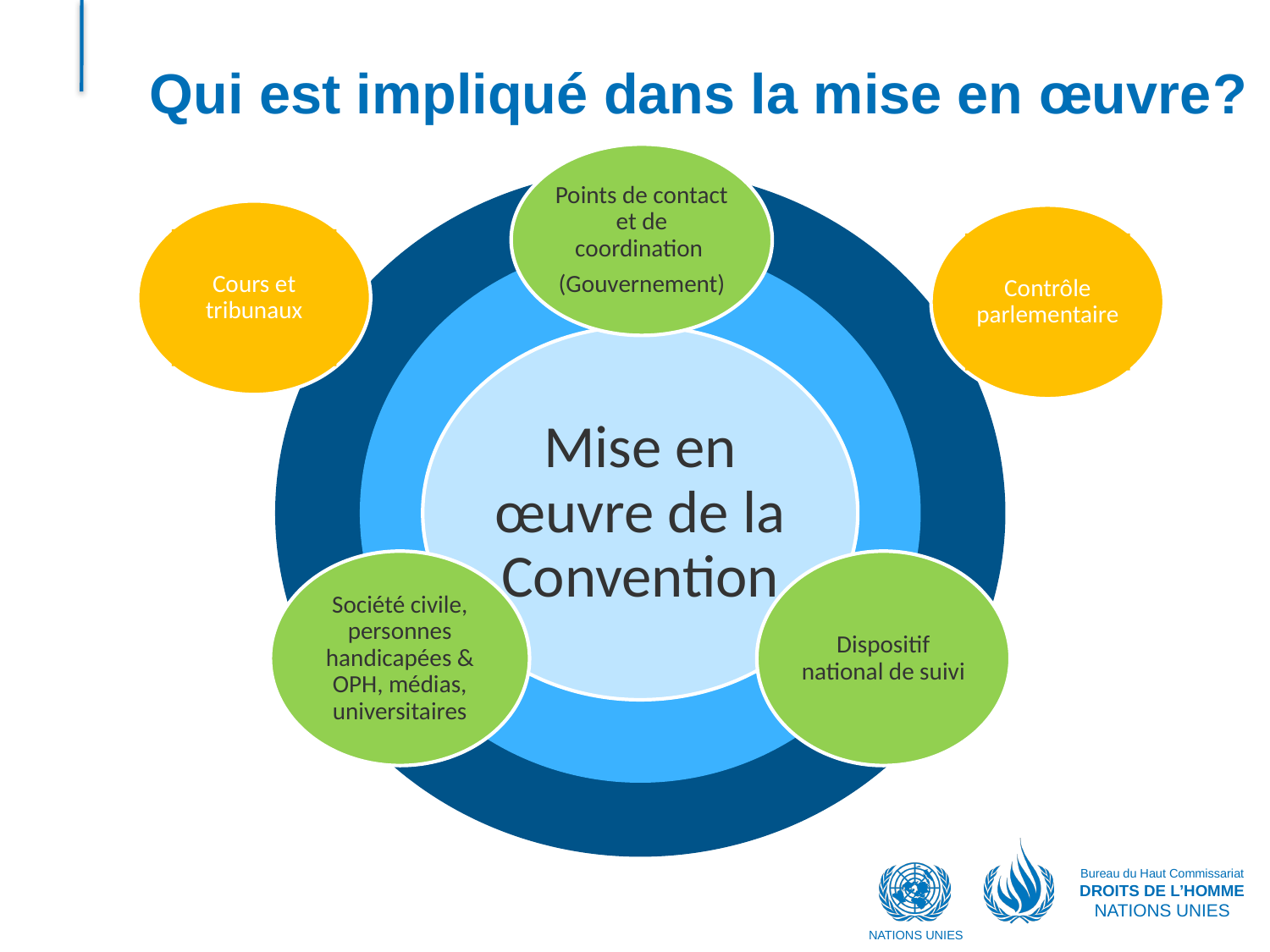

Qui est impliqué dans la mise en œuvre?
Mise en œuvre de la Convention
Points de contact et de coordination
(Gouvernement)
Dispositif national de suivi
Société civile, personnes handicapées & OPH, médias, universitaires

Cours et tribunaux

Contrôle parlementaire

Bureau du Haut Commissariat
DROITS DE L’HOMME
NATIONS UNIES
NATIONS UNIES